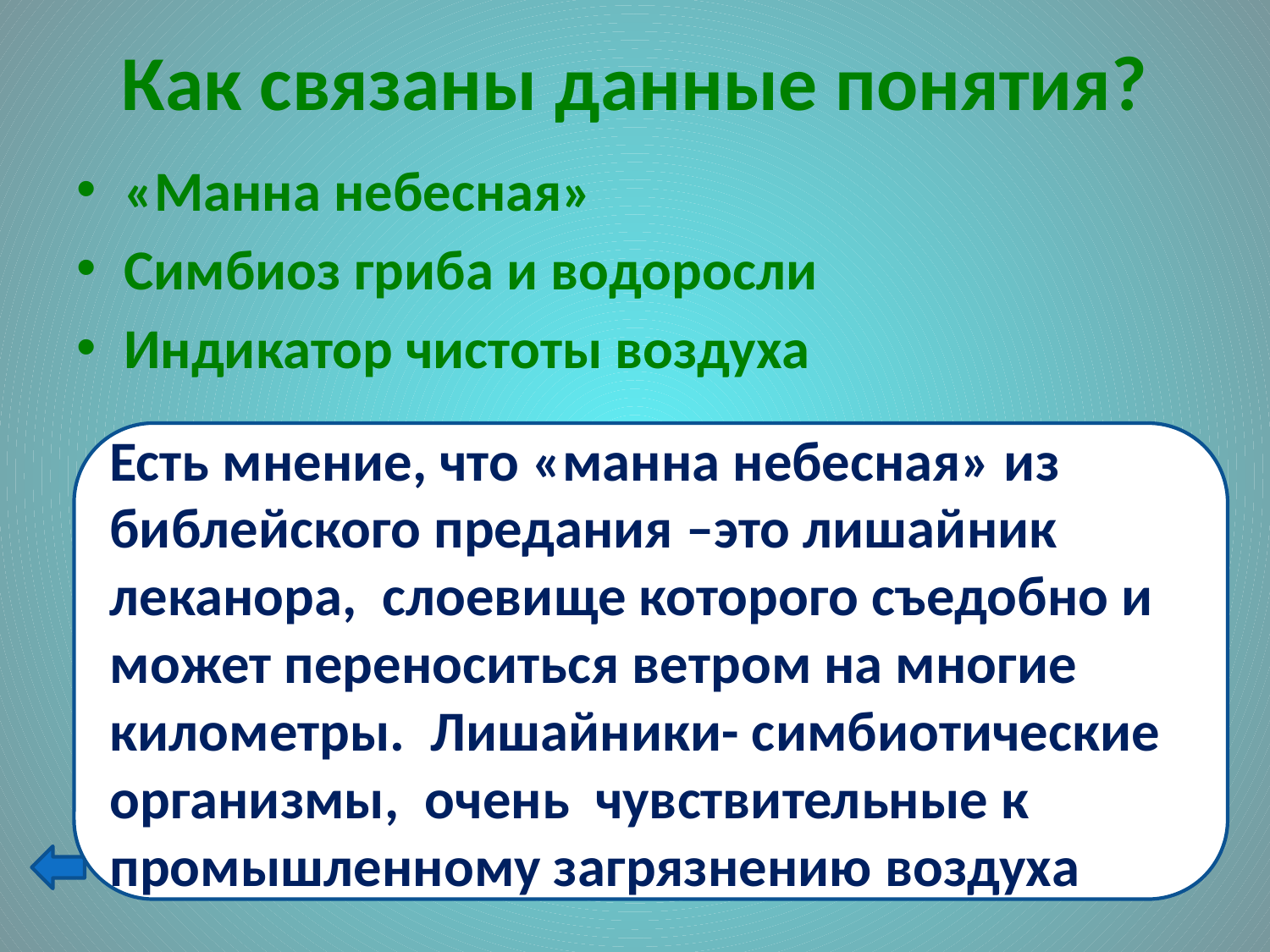

# Как связаны данные понятия?
«Манна небесная»
Симбиоз гриба и водоросли
Индикатор чистоты воздуха

Есть мнение, что «манна небесная» из библейского предания –это лишайник леканора,  слоевище которого съедобно и может переноситься ветром на многие километры.  Лишайники- симбиотические организмы,  очень  чувствительные к промышленному загрязнению воздуха